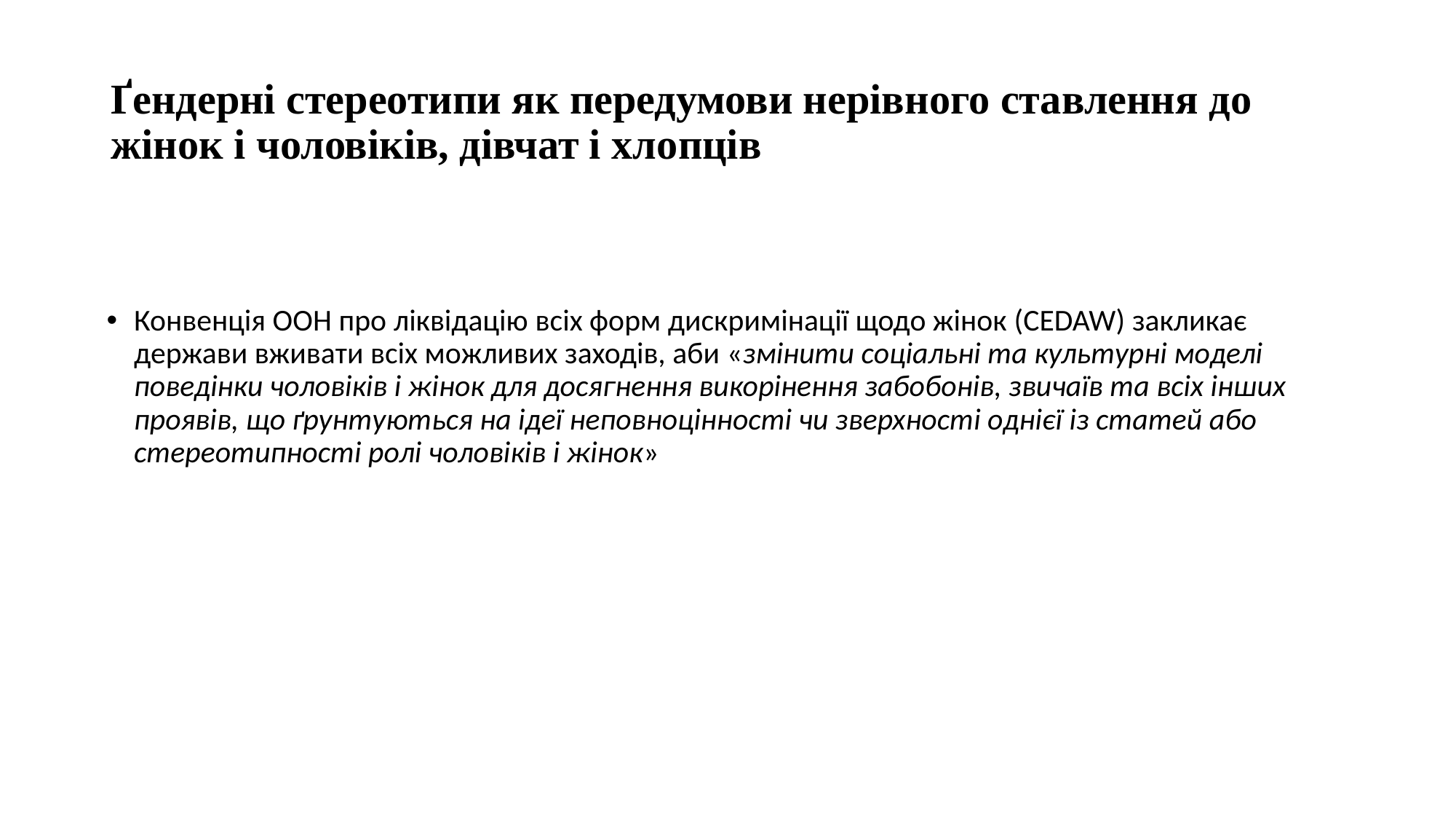

# Ґендерні стереотипи як передумови нерівного ставлення до жінок і чоловіків, дівчат і хлопців
Конвенція ООН про ліквідацію всіх форм дискримінації щодо жінок (CEDAW) закликає держави вживати всіх можливих заходів, аби «змінити соціальні та культурні моделі поведінки чоловіків і жінок для досягнення викорінення забобонів, звичаїв та всіх інших проявів, що ґрунтуються на ідеї неповноцінності чи зверхності однієї із статей або стереотипності ролі чоловіків і жінок»